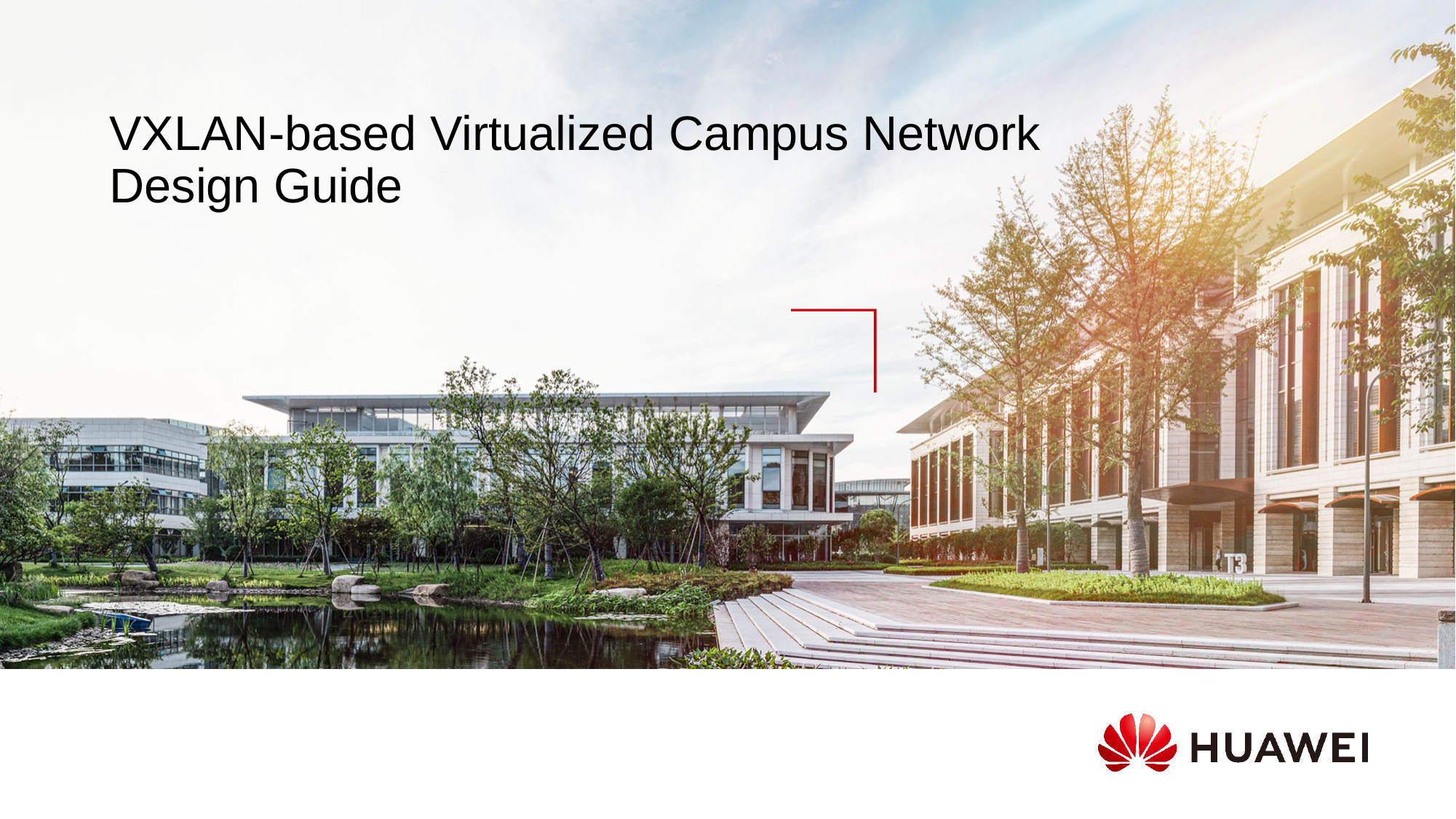

# VXLAN-based Virtualized Campus Network Design Guide